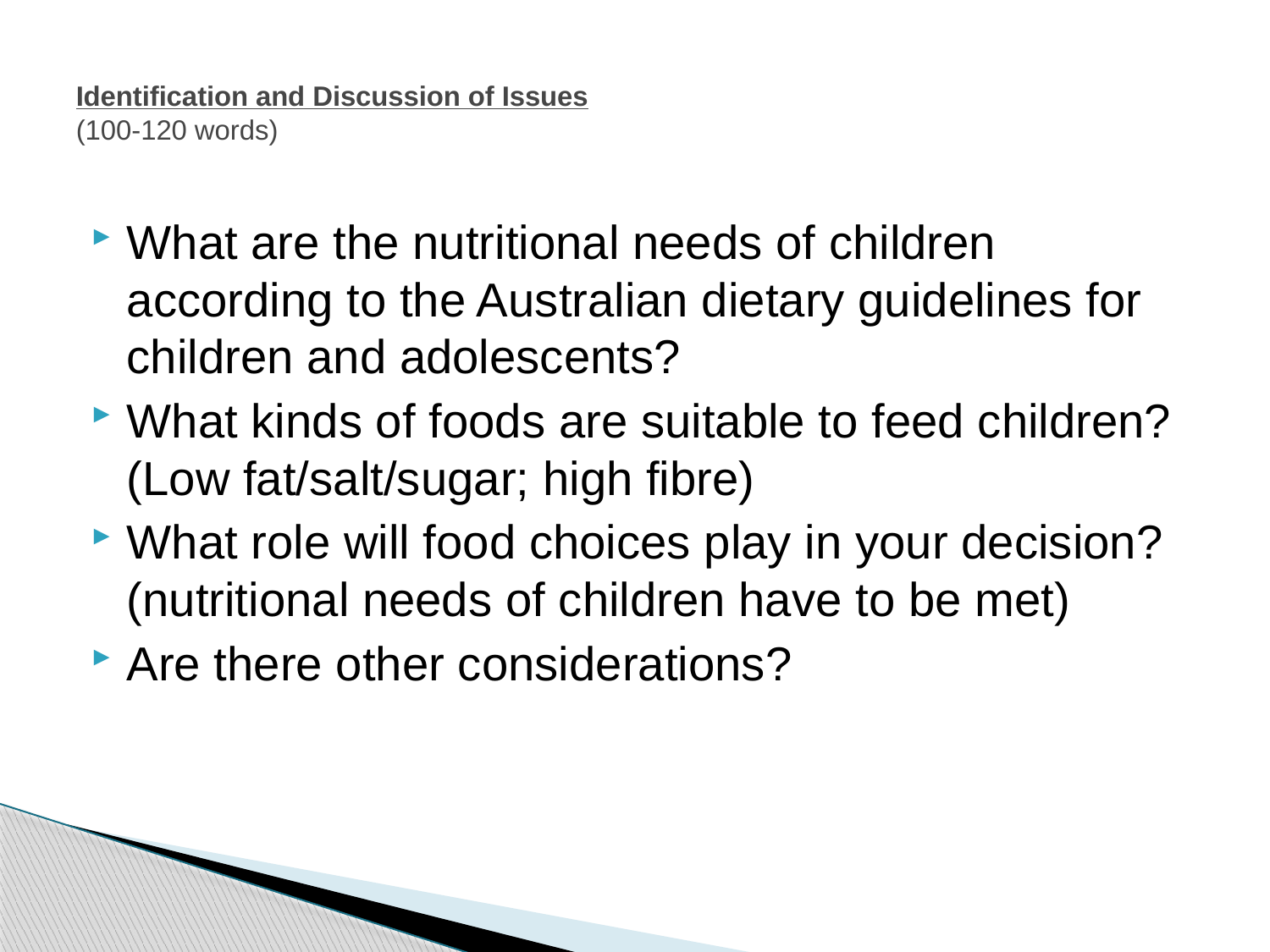

# Identification and Discussion of Issues (100-120 words)
What are the nutritional needs of children according to the Australian dietary guidelines for children and adolescents?
What kinds of foods are suitable to feed children? (Low fat/salt/sugar; high fibre)
What role will food choices play in your decision? (nutritional needs of children have to be met)
Are there other considerations?